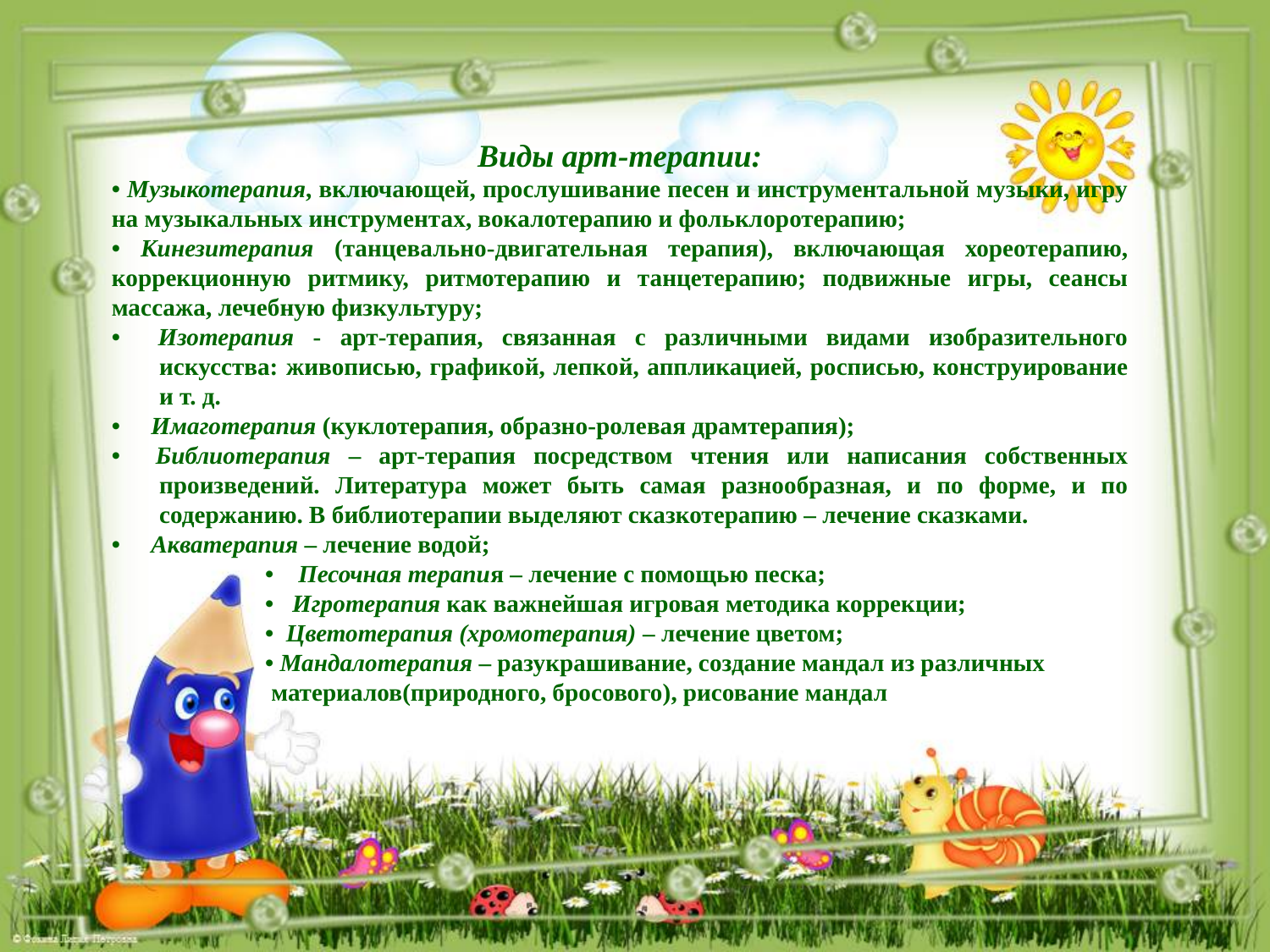

Виды арт-терапии:
• Музыкотерапия, включающей, прослушивание песен и инструментальной музыки, игру на музыкальных инструментах, вокалотерапию и фольклоротерапию;
• Кинезитерапия (танцевально-двигательная терапия), включающая хореотерапию, коррекционную ритмику, ритмотерапию и танцетерапию; подвижные игры, сеансы массажа, лечебную физкультуру;
•  Изотерапия - арт-терапия, связанная с различными видами изобразительного искусства: живописью, графикой, лепкой, аппликацией, росписью, конструирование и т. д.
•     Имаготерапия (куклотерапия, образно-ролевая драмтерапия);
•  Библиотерапия – арт-терапия посредством чтения или написания собственных произведений. Литература может быть самая разнообразная, и по форме, и по содержанию. В библиотерапии выделяют сказкотерапию – лечение сказками.
•     Акватерапия – лечение водой;
                         •    Песочная терапия – лечение с помощью песка;
                         •   Игротерапия как важнейшая игровая методика коррекции;
                         •  Цветотерапия (хромотерапия) – лечение цветом;
                         • Мандалотерапия – разукрашивание, создание мандал из различных
                          материалов(природного, бросового), рисование мандал